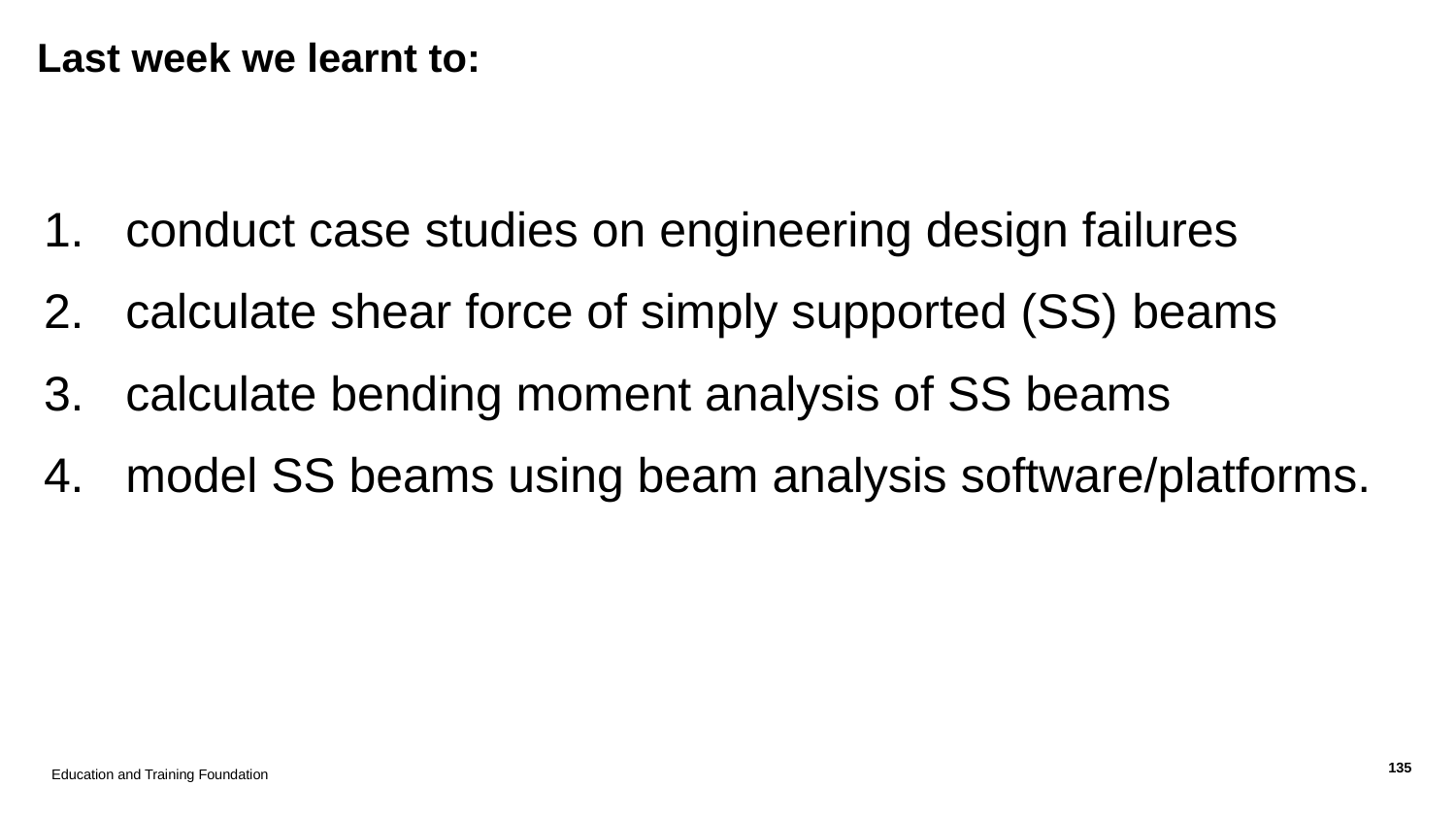

# Last week we learnt to:
conduct case studies on engineering design failures
calculate shear force of simply supported (SS) beams
calculate bending moment analysis of SS beams
model SS beams using beam analysis software/platforms.

Education and Training Foundation
135